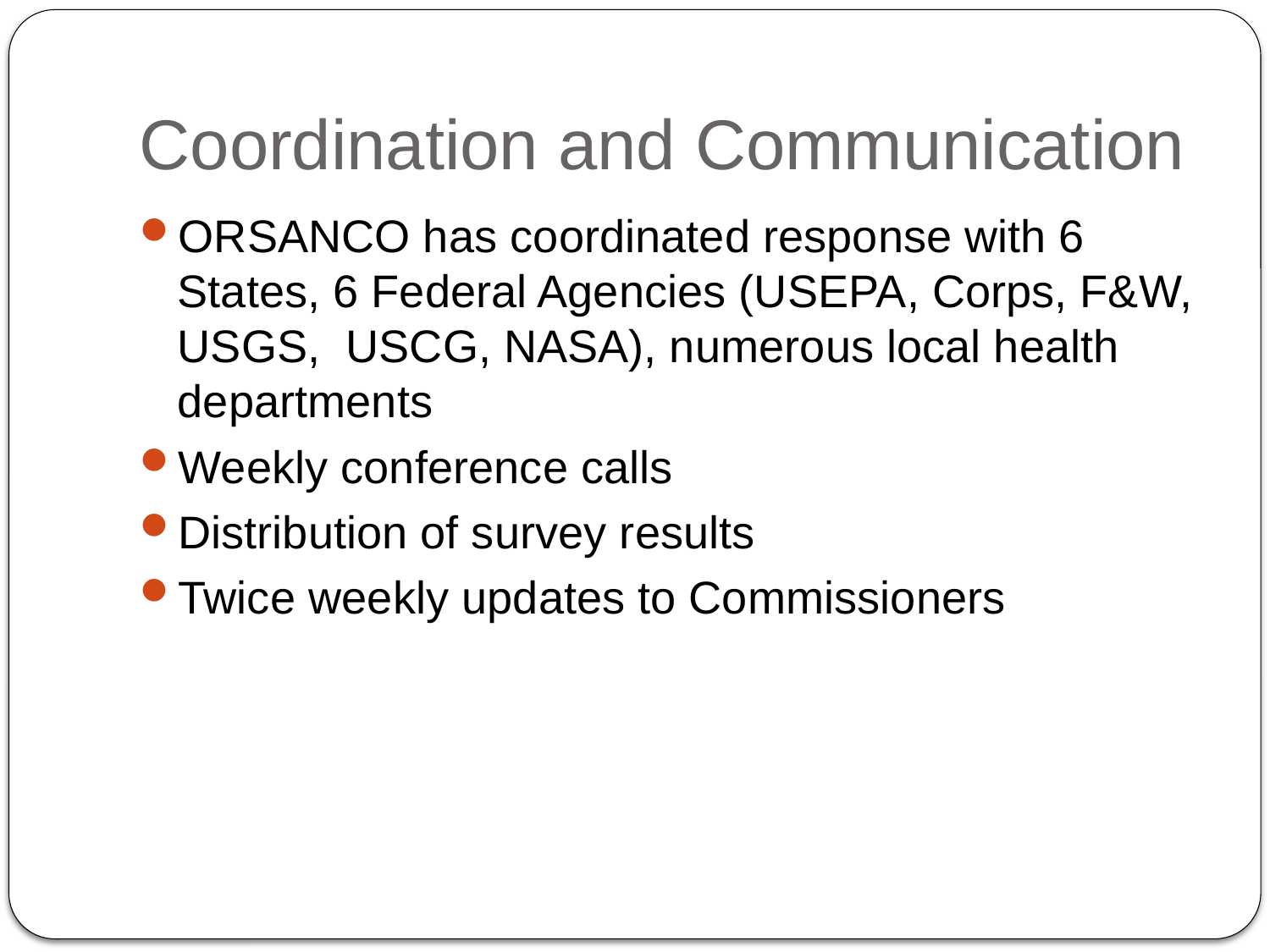

# Coordination and Communication
ORSANCO has coordinated response with 6 States, 6 Federal Agencies (USEPA, Corps, F&W, USGS,  USCG, NASA), numerous local health departments
Weekly conference calls
Distribution of survey results
Twice weekly updates to Commissioners